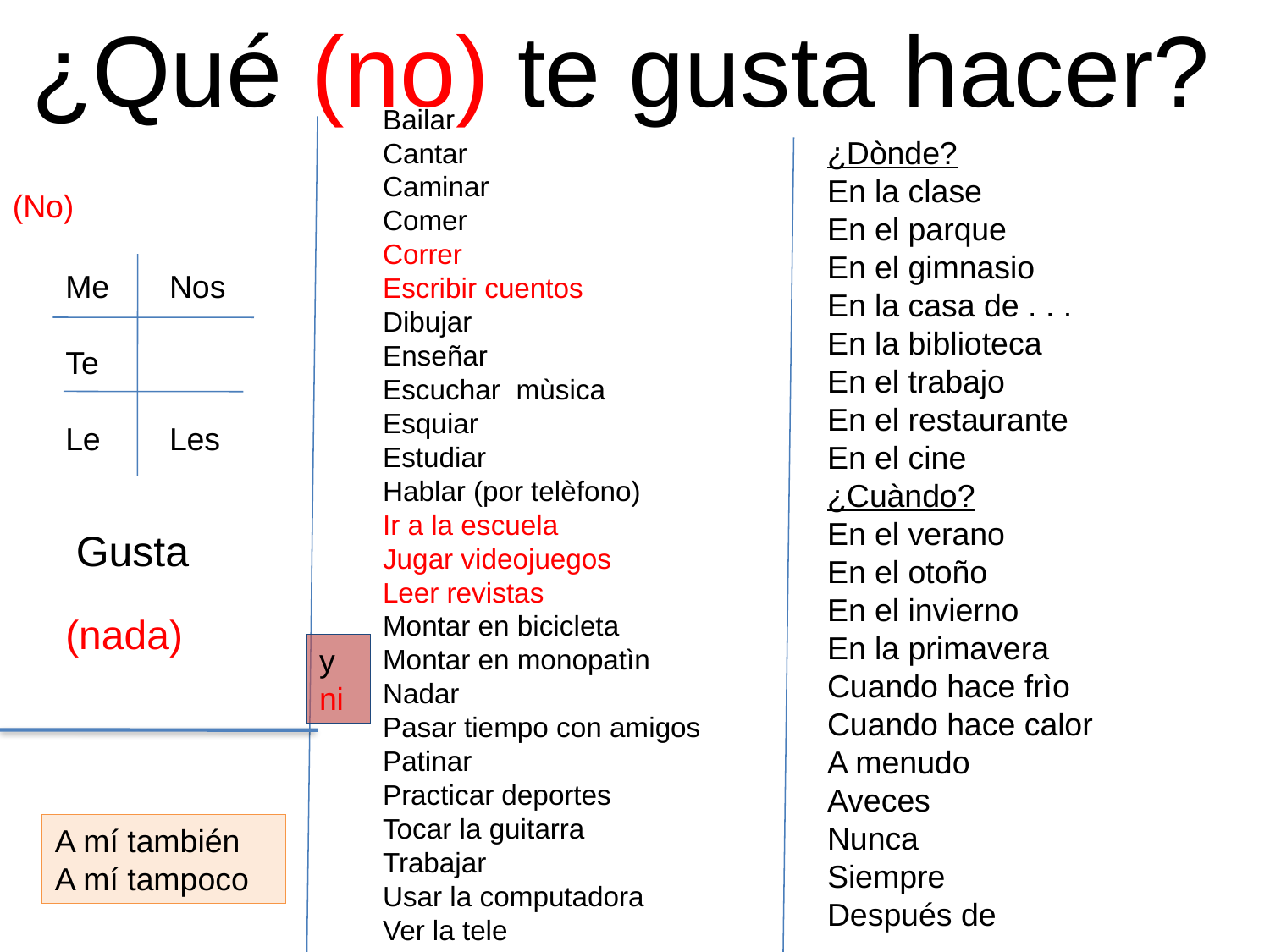

¿Qué (no) te gusta hacer?
Bailar
Cantar
Caminar
Comer
Correr
Escribir cuentos
Dibujar
Enseñar
Escuchar  mùsica
Esquiar
Estudiar
Hablar (por telèfono)
Ir a la escuela
Jugar videojuegos
Leer revistas
Montar en bicicleta
Montar en monopatìn
Nadar
Pasar tiempo con amigos
Patinar
Practicar deportes
Tocar la guitarra
Trabajar
Usar la computadora
Ver la tele

¿Dònde?
En la clase
En el parque
En el gimnasio
En la casa de . . .
En la biblioteca
En el trabajo
En el restaurante
En el cine
¿Cuàndo?
En el verano
En el otoño
En el invierno
En la primavera
Cuando hace frìo
Cuando hace calor
A menudo
Aveces
Nunca
Siempre
Después de

(No)
Me
Te
Le

Nos

Les
Gusta
(nada)
y
ni
A mí también
A mí tampoco